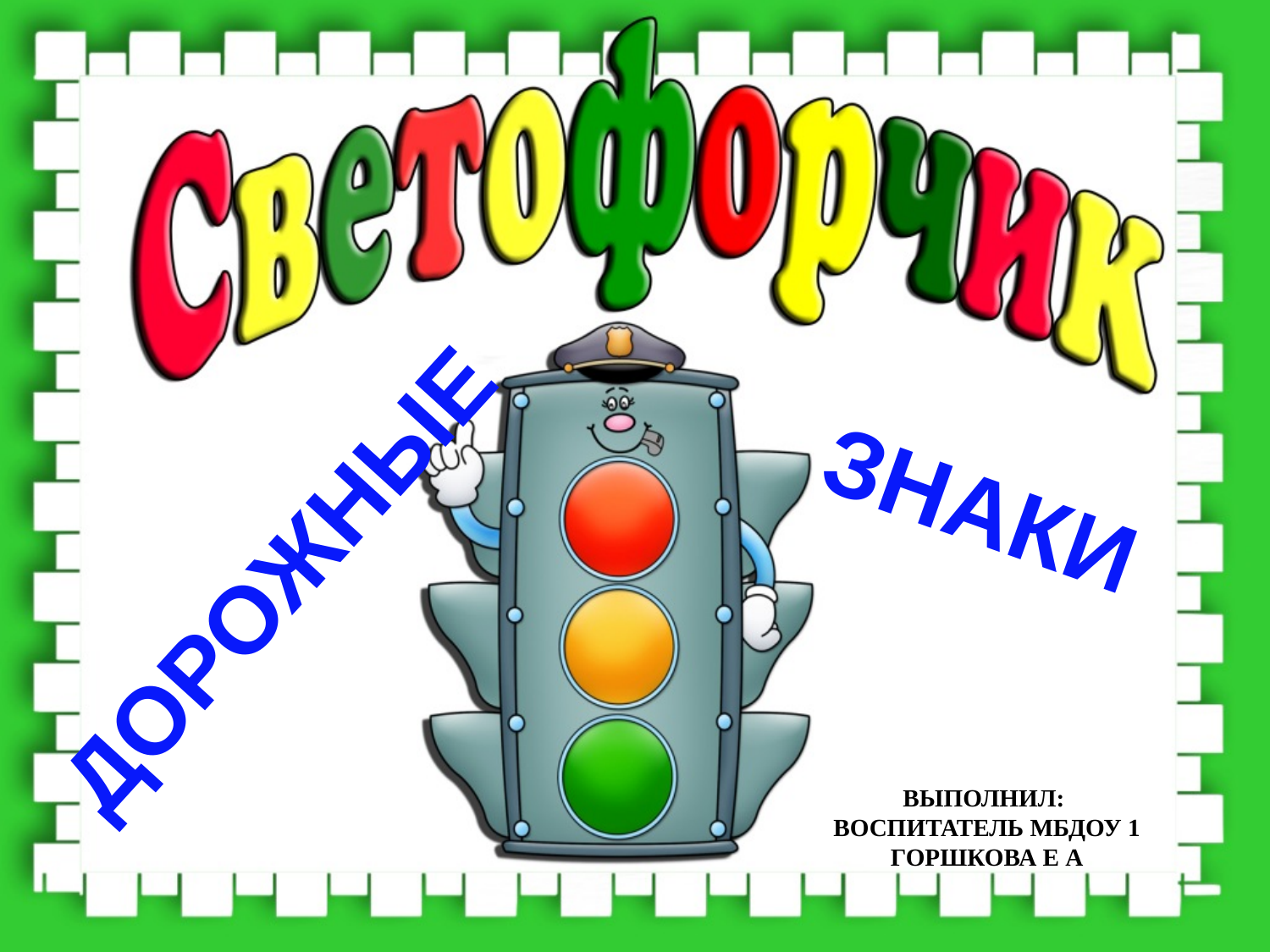

знаки
Дорожные
Выполнил:
воспитатель МБДОУ 1
Горшкова Е А